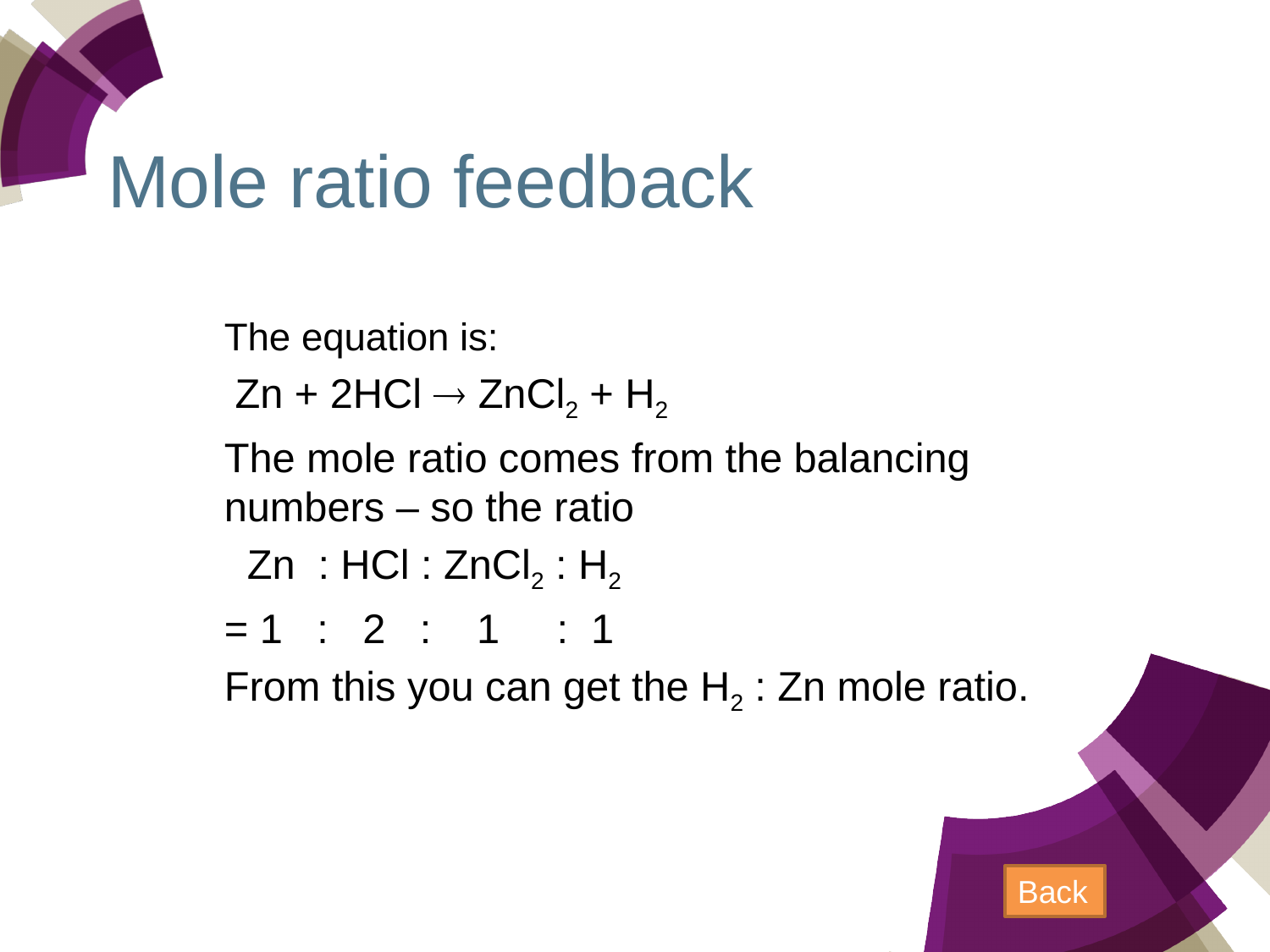

# Mole ratio feedback
The equation is:
 Zn + 2HCl → ZnCl2 + H2
The mole ratio comes from the balancing numbers – so the ratio
  Zn  : HCl : ZnCl2 : H2
= 1   :   2   :    1     :  1
From this you can get the H2 : Zn mole ratio.

Back